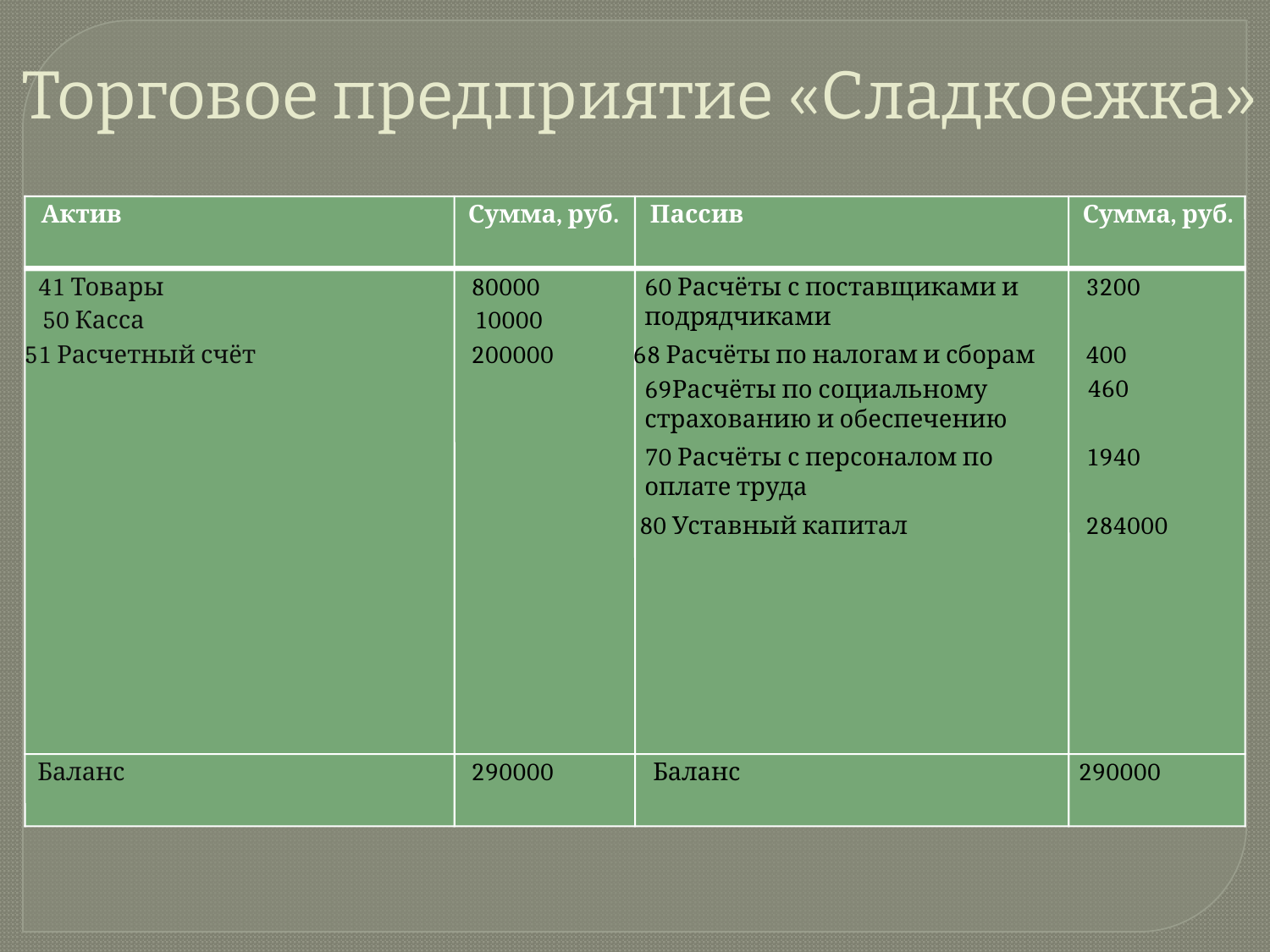

# Торговое предприятие «Сладкоежка»

Баланс на начало отчётного периода

Актив
Сумма, руб.
Пассив
Сумма, руб.

41 Товары
80000
60 Расчёты с поставщиками и подрядчиками
3200
50 Касса
10000
51 Расчетный счёт
200000
68 Расчёты по налогам и сборам
400
460
69Расчёты по социальному страхованию и обеспечению
70 Расчёты с персоналом по оплате труда
1940
80 Уставный капитал
284000

Баланс
290000
Баланс
290000